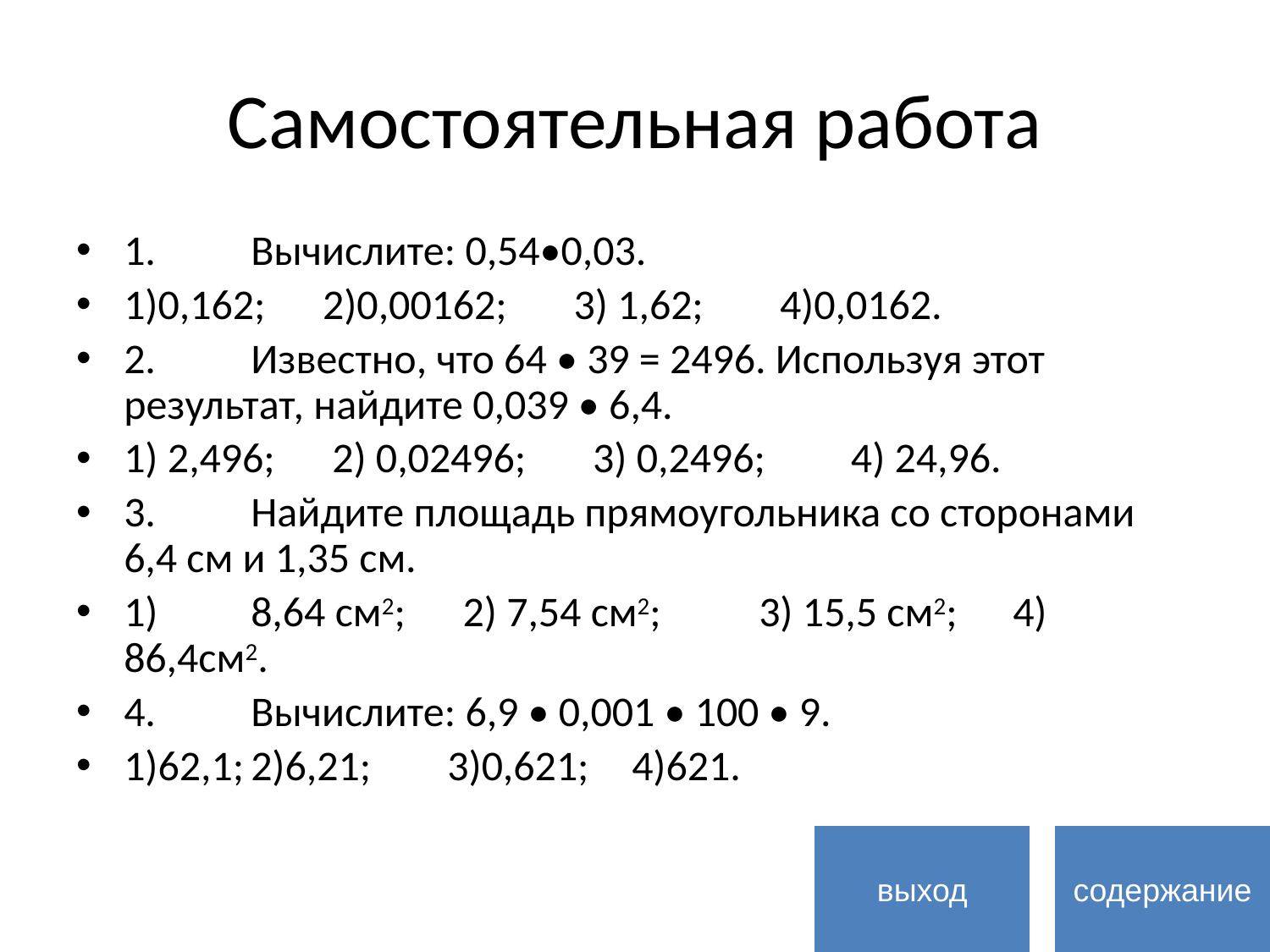

# Самостоятельная работа
1.	Вычислите: 0,54•0,03.
1)0,162;      2)0,00162;       3) 1,62;        4)0,0162.
2.	Известно, что 64 • 39 = 2496. Используя этот результат, найдите 0,039 • 6,4.
1) 2,496;      2) 0,02496;       3) 0,2496;         4) 24,96.
3.	Найдите площадь прямоугольника со сторонами 6,4 см и 1,35 см.
1)	8,64 см2;      2) 7,54 см2;	3) 15,5 см2;	4) 86,4см2.
4.	Вычислите: 6,9 • 0,001 • 100 • 9.
1)62,1;	2)6,21;        3)0,621;	4)621.
выход
содержание
19